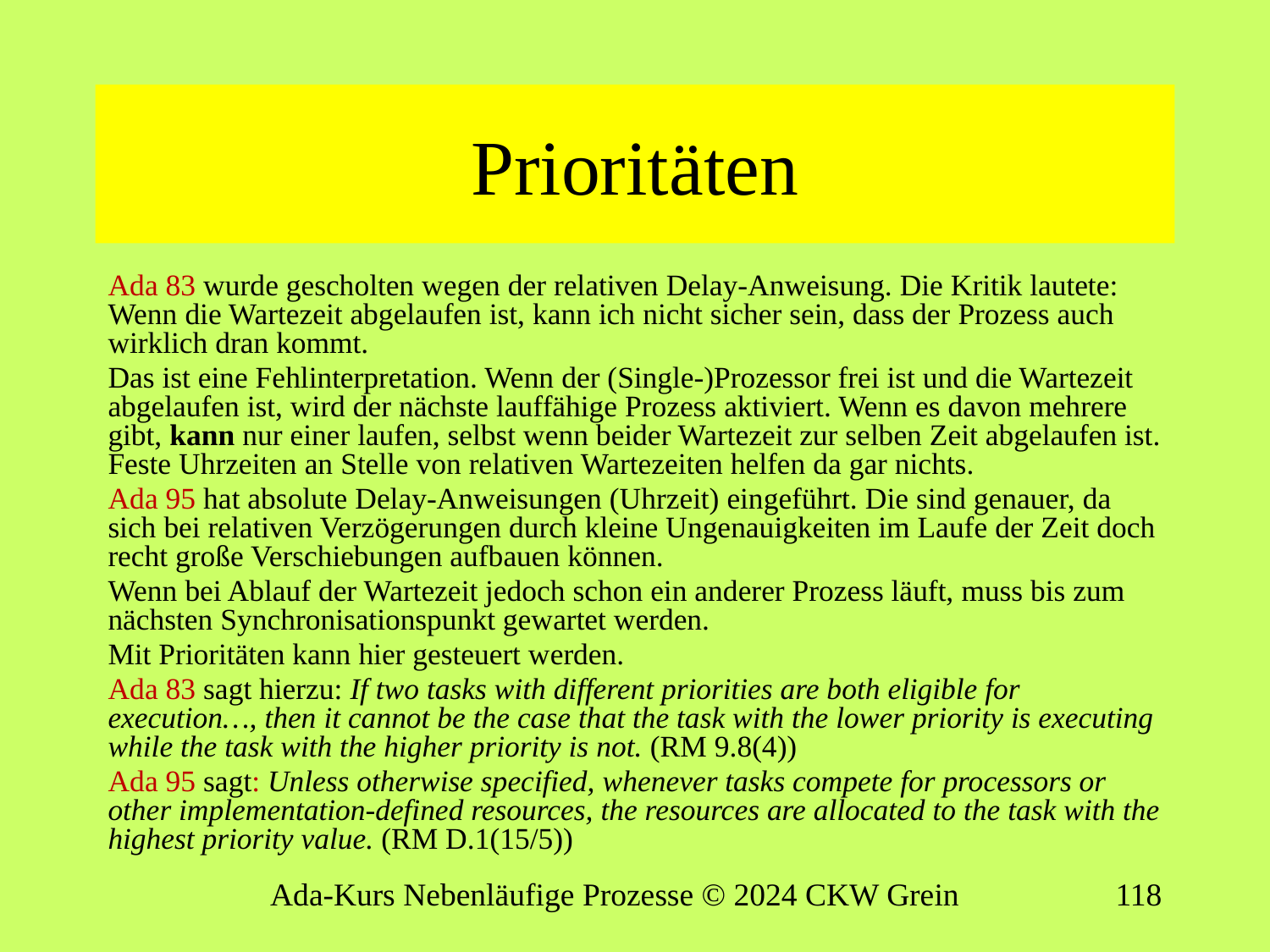

# Prioritäten
Ada 83 wurde gescholten wegen der relativen Delay-Anweisung. Die Kritik lautete: Wenn die Wartezeit abgelaufen ist, kann ich nicht sicher sein, dass der Prozess auch wirklich dran kommt.
Das ist eine Fehlinterpretation. Wenn der (Single-)Prozessor frei ist und die Wartezeit abgelaufen ist, wird der nächste lauffähige Prozess aktiviert. Wenn es davon mehrere gibt, kann nur einer laufen, selbst wenn beider Wartezeit zur selben Zeit abgelaufen ist. Feste Uhrzeiten an Stelle von relativen Wartezeiten helfen da gar nichts.
Ada 95 hat absolute Delay-Anweisungen (Uhrzeit) eingeführt. Die sind genauer, da sich bei relativen Verzögerungen durch kleine Ungenauigkeiten im Laufe der Zeit doch recht große Verschiebungen aufbauen können.
Wenn bei Ablauf der Wartezeit jedoch schon ein anderer Prozess läuft, muss bis zum nächsten Synchronisationspunkt gewartet werden.
Mit Prioritäten kann hier gesteuert werden.
Ada 83 sagt hierzu: If two tasks with different priorities are both eligible for execution…, then it cannot be the case that the task with the lower priority is executing while the task with the higher priority is not. (RM 9.8(4))
Ada 95 sagt: Unless otherwise specified, whenever tasks compete for processors or other implementation-defined resources, the resources are allocated to the task with the highest priority value. (RM D.1(15/5))
Ada-Kurs Nebenläufige Prozesse © 2024 CKW Grein
118